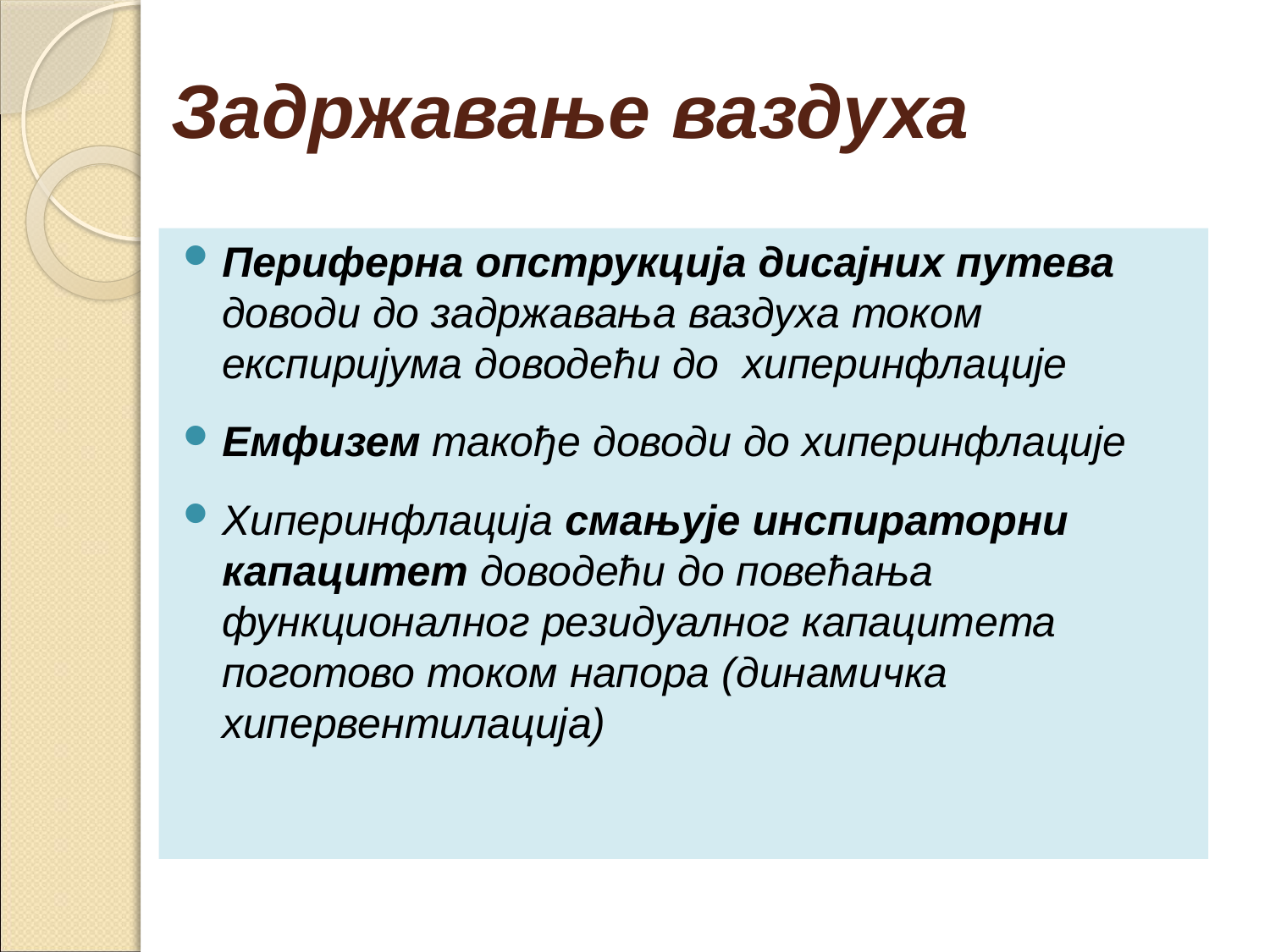

# Задржавање ваздуха

Периферна опструкција дисајних путева доводи до задржавања ваздуха током експиријума доводећи до  хиперинфлације
Емфизем такође доводи до хиперинфлације
Хиперинфлација смањује инспираторни капацитет доводећи до повећања  функционалног резидуалног капацитета поготово током напора (динамичка хипервентилација)